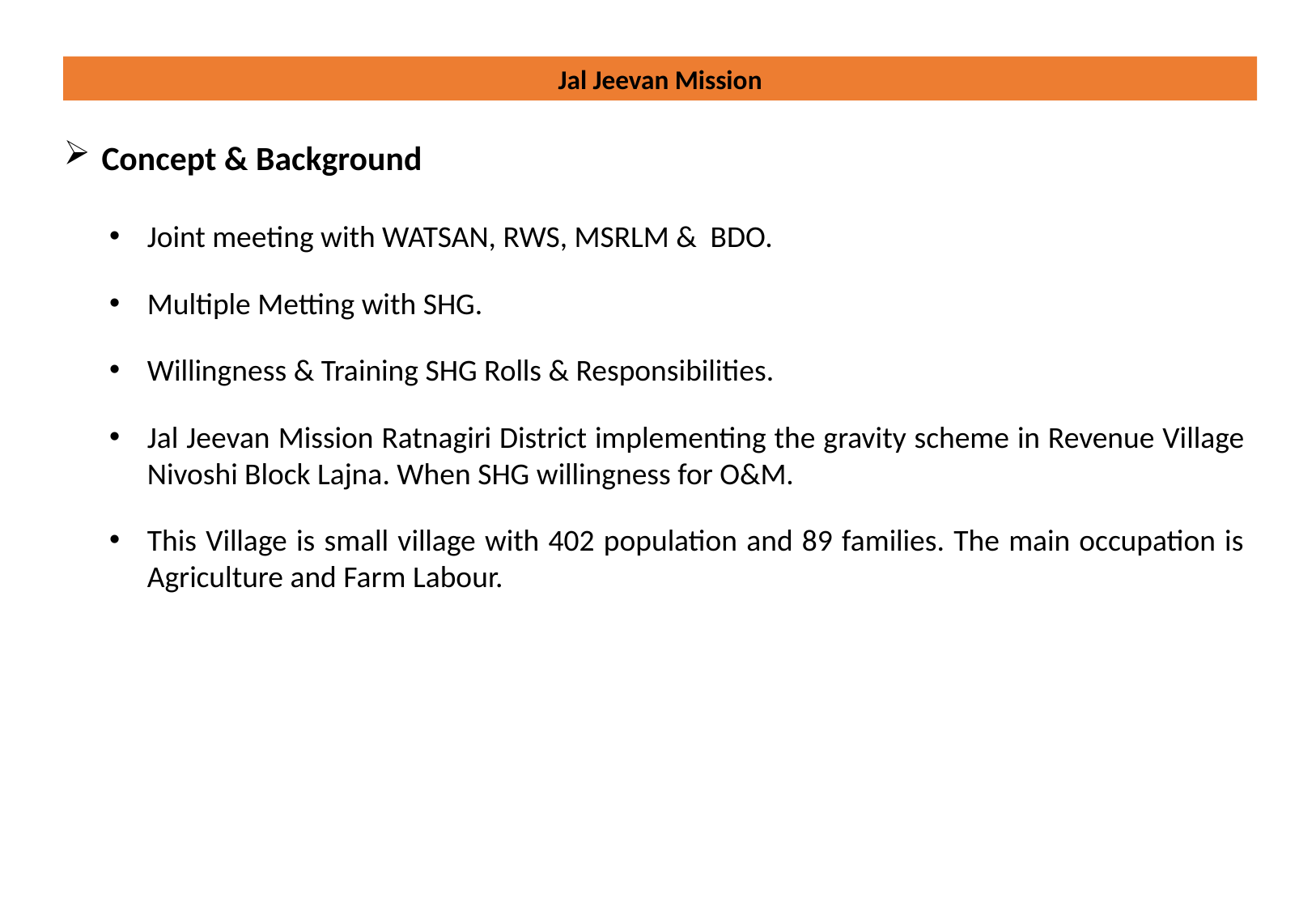

Jal Jeevan Mission
Concept & Background

Joint meeting with WATSAN, RWS, MSRLM &  BDO.
Multiple Metting with SHG.
Willingness & Training SHG Rolls & Responsibilities.
Jal Jeevan Mission Ratnagiri District implementing the gravity scheme in Revenue Village Nivoshi Block Lajna. When SHG willingness for O&M.
This Village is small village with 402 population and 89 families. The main occupation is Agriculture and Farm Labour.